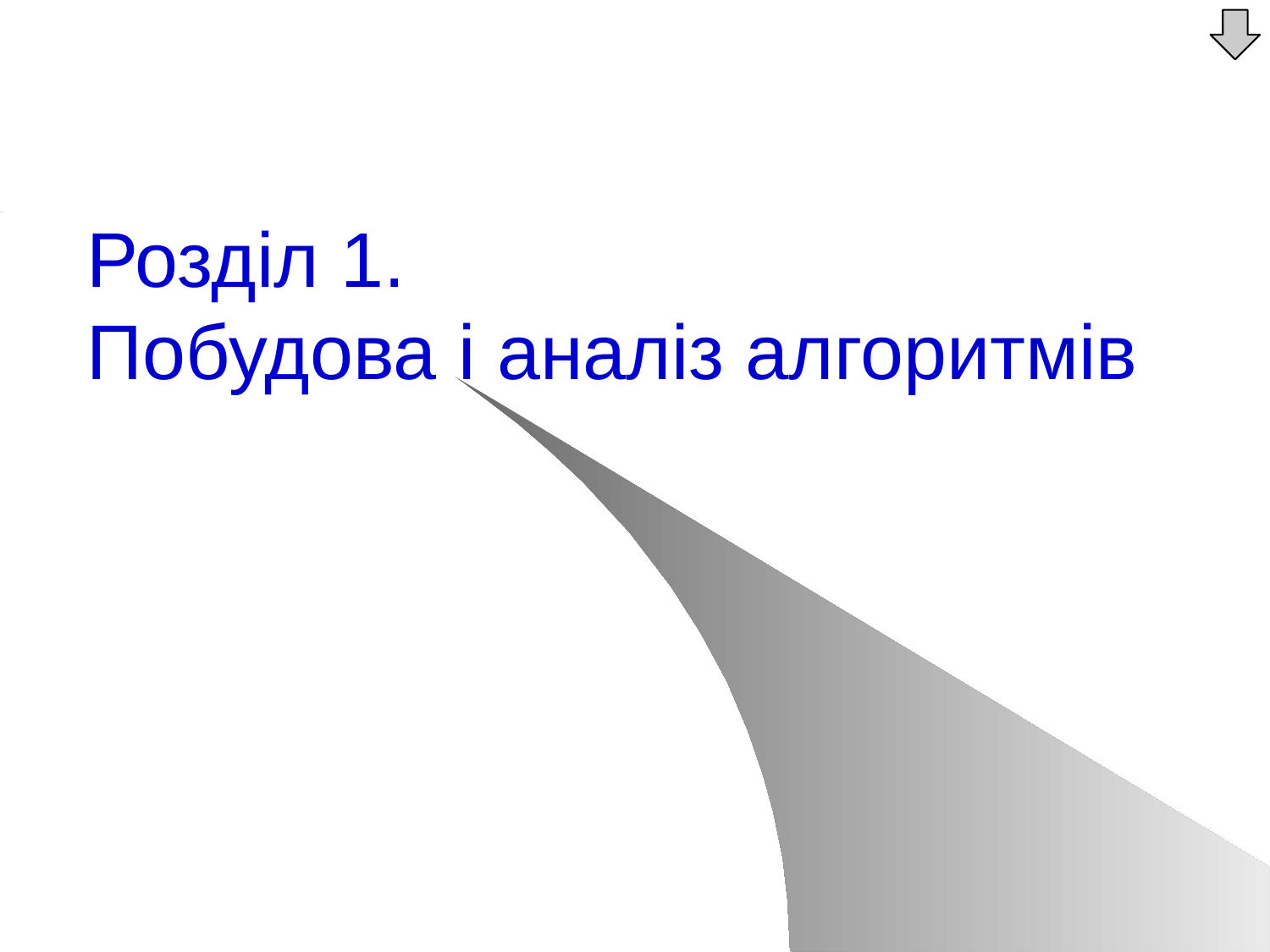

# Розділ 1. Побудова і аналіз алгоритмів